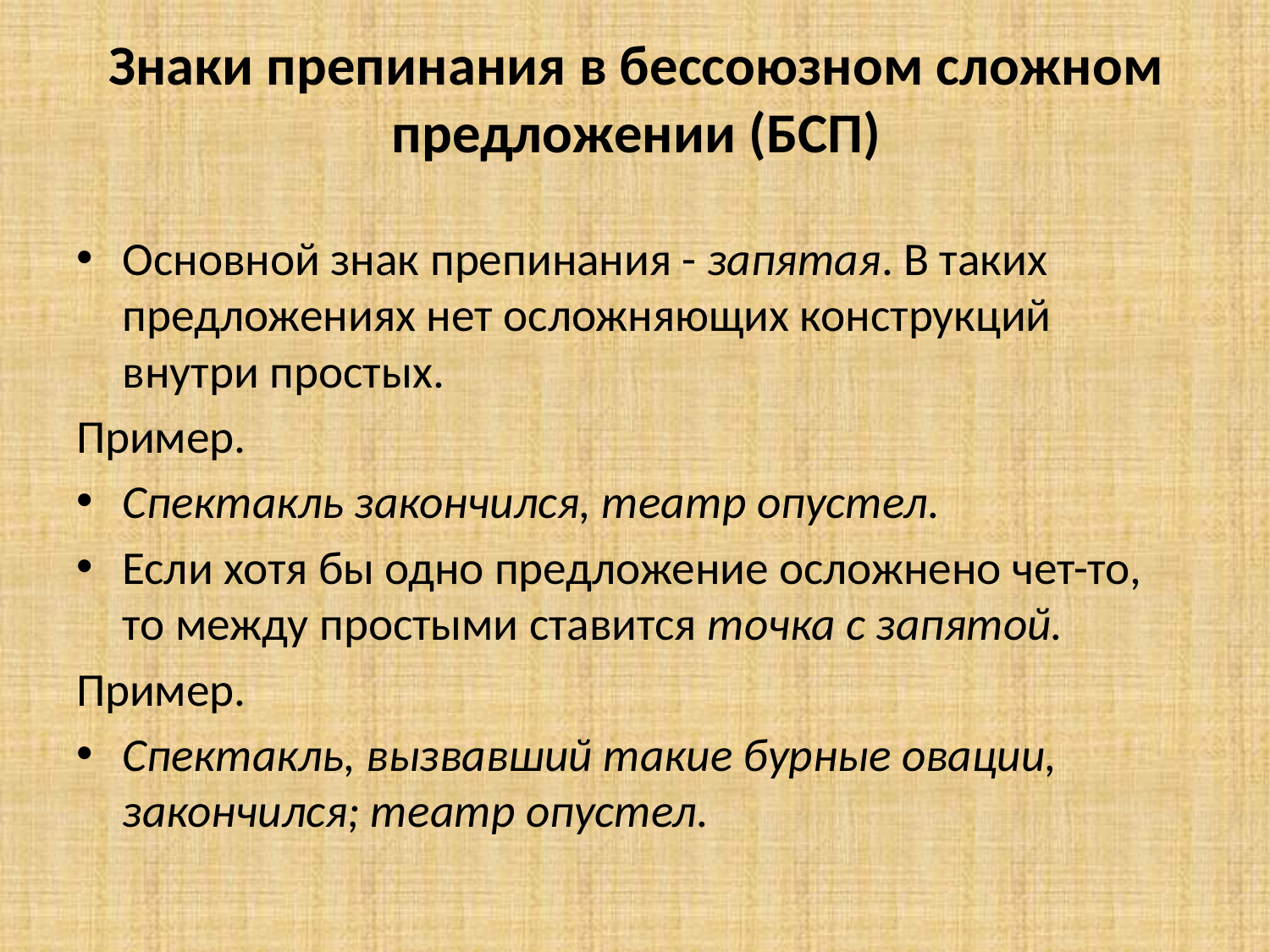

# Знаки препинания в бессоюзном сложном предложении (БСП)
Основной знак препинания - запятая. В таких предложениях нет осложняющих конструкций внутри простых.
Пример.
Спектакль закончился, театр опустел.
Если хотя бы одно предложение осложнено чет-то, то между простыми ставится точка с запятой.
Пример.
Спектакль, вызвавший такие бурные овации, закончился; театр опустел.